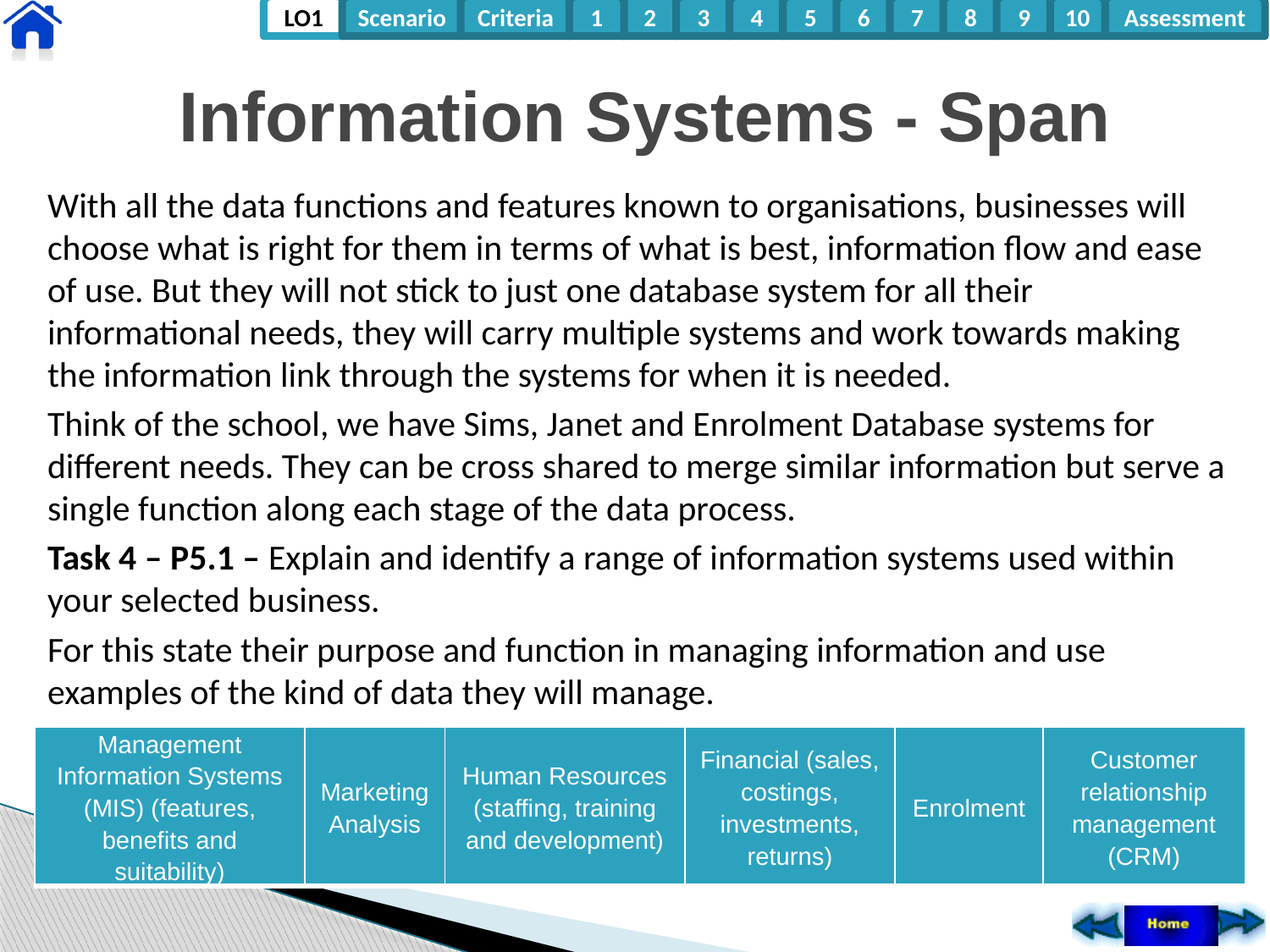

# Information Systems - Span
With all the data functions and features known to organisations, businesses will choose what is right for them in terms of what is best, information flow and ease of use. But they will not stick to just one database system for all their informational needs, they will carry multiple systems and work towards making the information link through the systems for when it is needed.
Think of the school, we have Sims, Janet and Enrolment Database systems for different needs. They can be cross shared to merge similar information but serve a single function along each stage of the data process.
Task 4 – P5.1 – Explain and identify a range of information systems used within your selected business.
For this state their purpose and function in managing information and use examples of the kind of data they will manage.
| Management Information Systems (MIS) (features, benefits and suitability) | Marketing Analysis | Human Resources (staffing, training and development) | Financial (sales, costings, investments, returns) | Enrolment | Customer relationship management (CRM) |
| --- | --- | --- | --- | --- | --- |